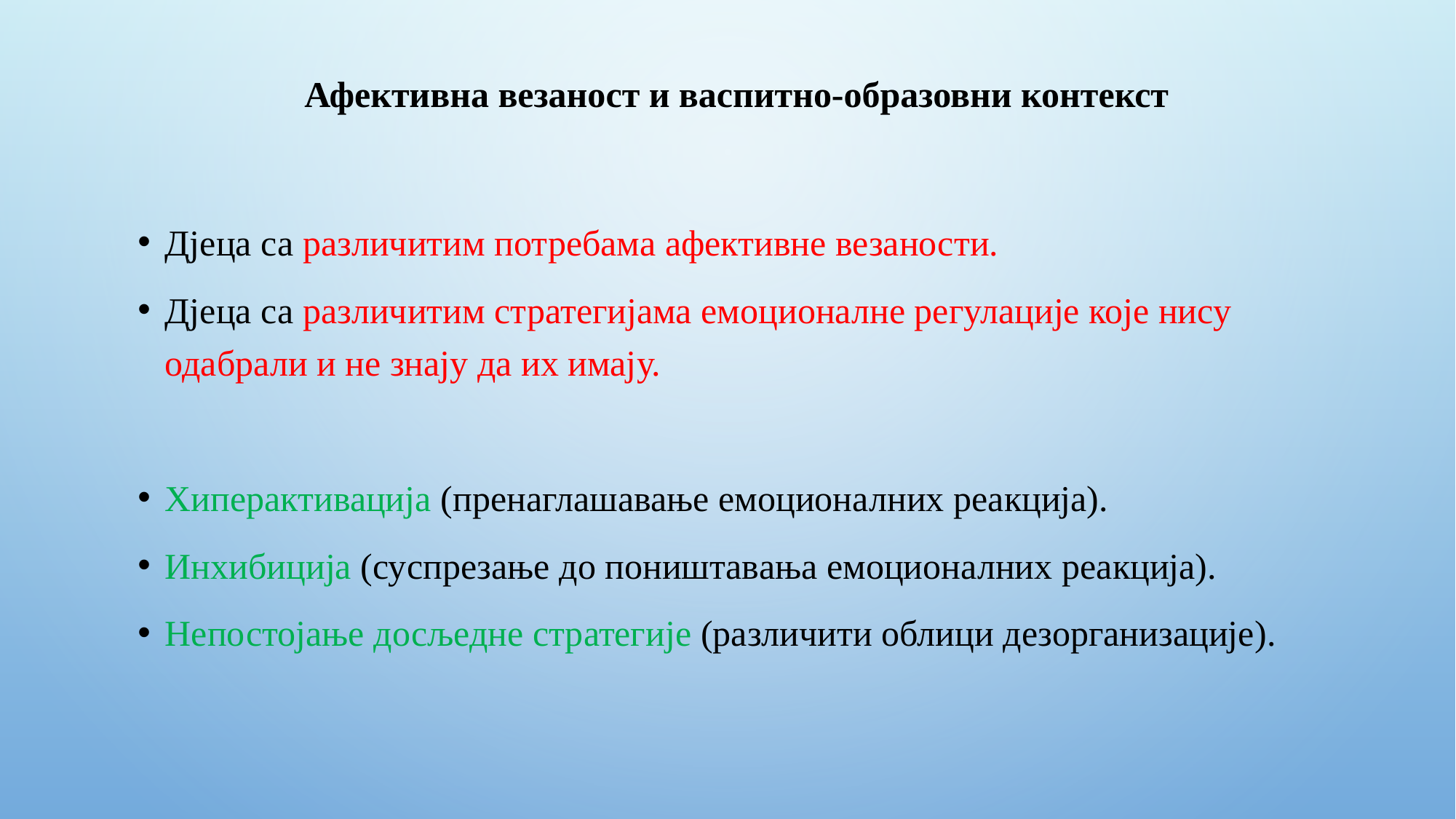

# Афективна везаност и васпитно-образовни контекст

Дјеца са различитим потребама афективне везаности.
Дјеца са различитим стратегијама емоционалне регулације које нису одабрали и не знају да их имају.

Хиперактивација (пренаглашавање емоционалних реакција).
Инхибиција (суспрезање до поништавања емоционалних реакција).
Непостојање досљедне стратегије (различити облици дезорганизације).